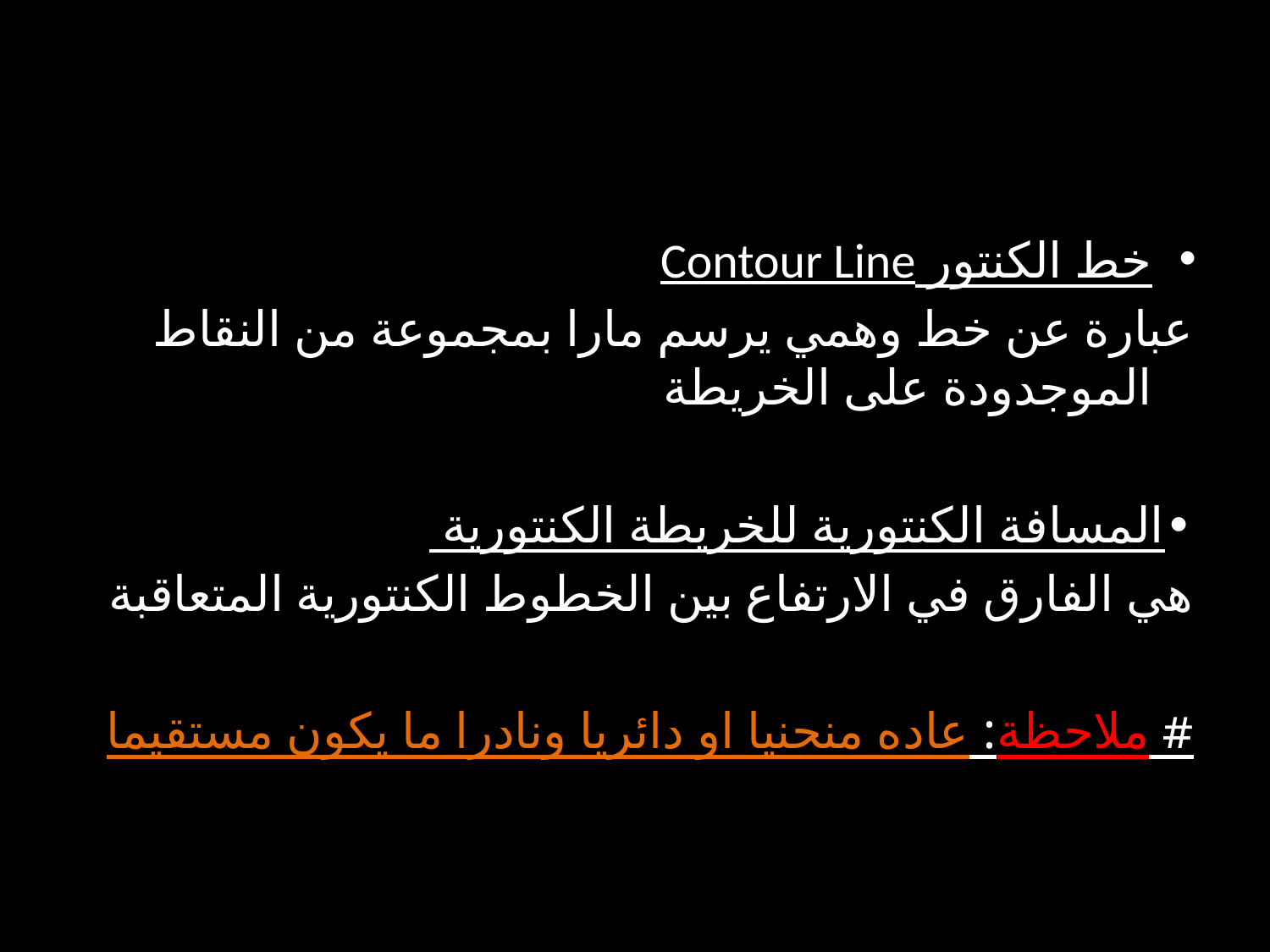

#
خط الكنتور Contour Line
عبارة عن خط وهمي يرسم مارا بمجموعة من النقاط الموجدودة على الخريطة

•المسافة الكنتورية للخريطة الكنتورية
هي الفارق في الارتفاع بين الخطوط الكنتورية المتعاقبة

# ملاحظة: عاده منحنيا او دائريا ونادرا ما يكون مستقيما